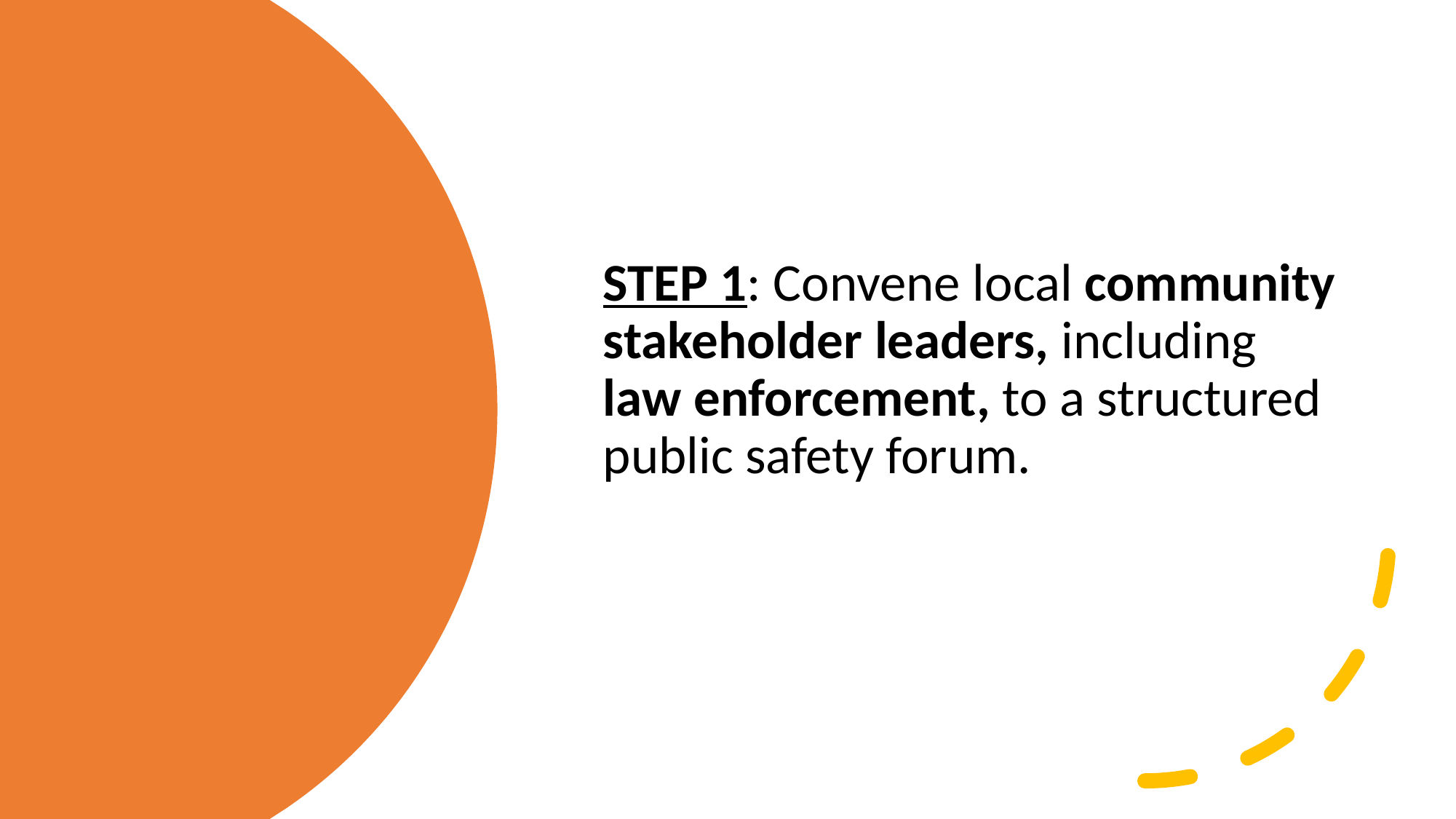

STEP 1: Convene local community stakeholder leaders, including law enforcement, to a structured public safety forum.